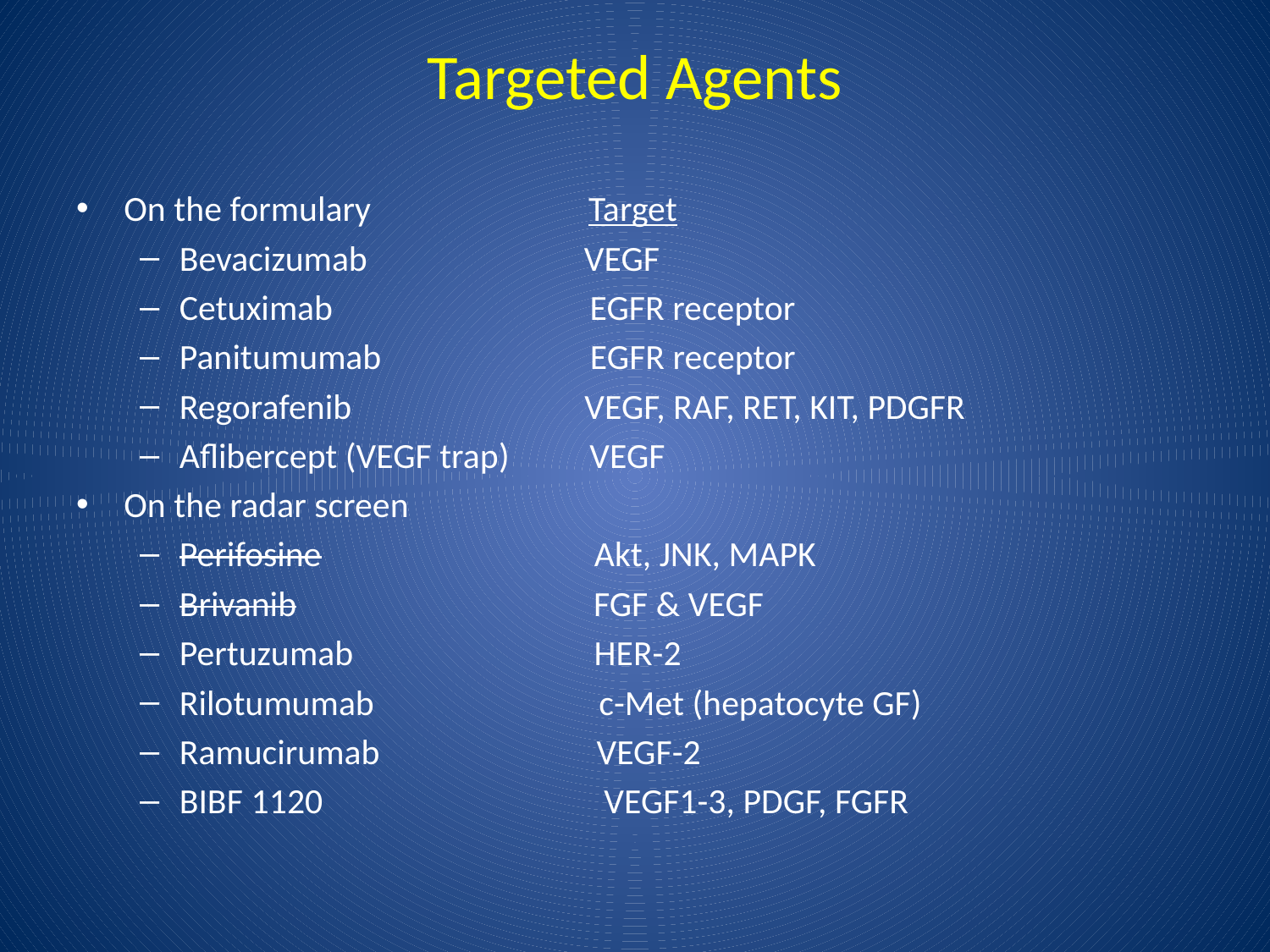

# Targeted Agents
On the formulary                           Target
Bevacizumab                           VEGF
Cetuximab                                EGFR receptor
Panitumumab                          EGFR receptor
Regorafenib                             VEGF, RAF, RET, KIT, PDGFR
Aflibercept (VEGF trap)          VEGF
On the radar screen
Perifosine                                  Akt, JNK, MAPK
Brivanib                                     FGF & VEGF
Pertuzumab                              HER-2
Rilotumumab                            c-Met (hepatocyte GF)
Ramucirumab                           VEGF-2
BIBF 1120                                   VEGF1-3, PDGF, FGFR